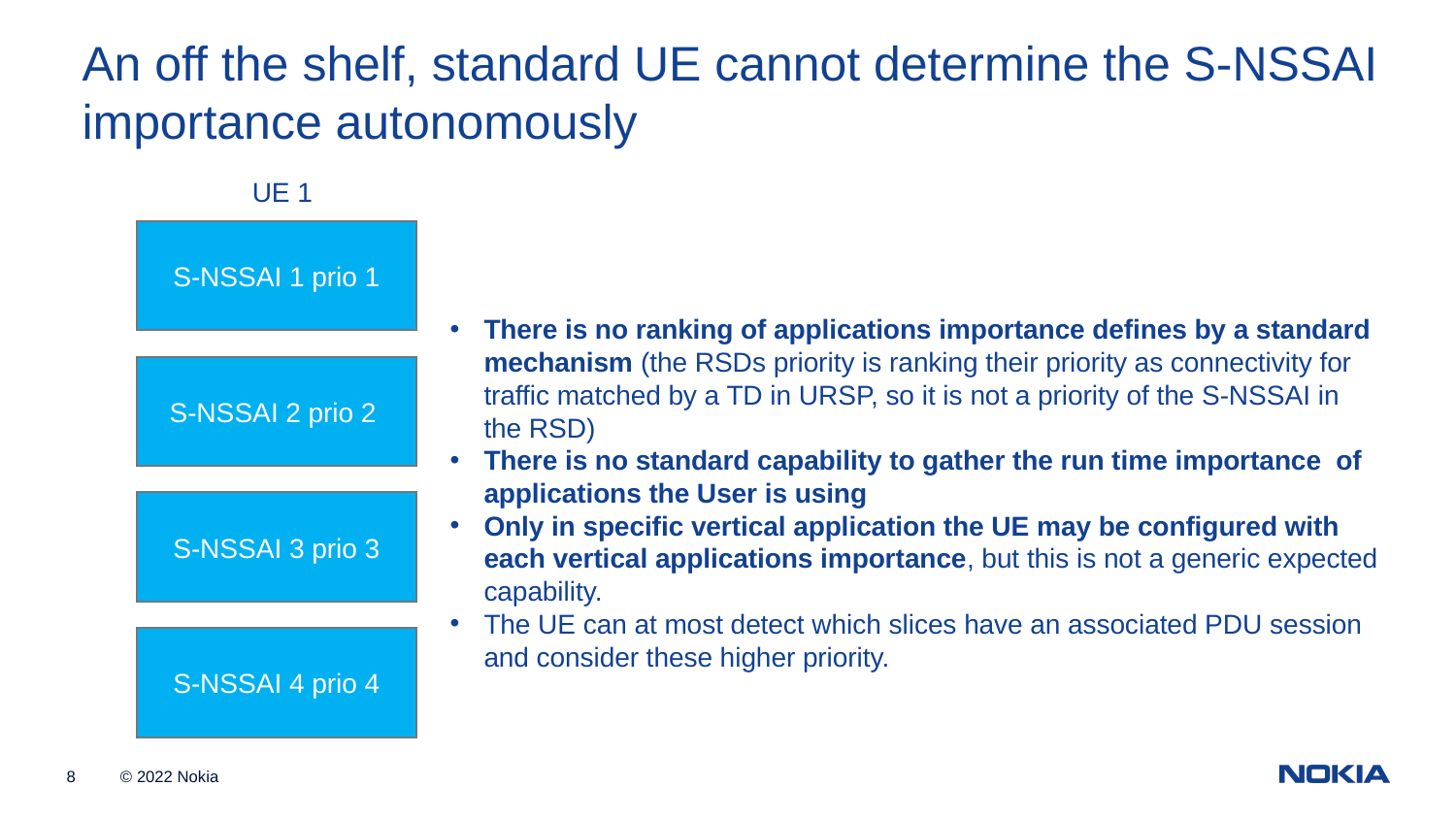

An off the shelf, standard UE cannot determine the S-NSSAI importance autonomously

UE 1
S-NSSAI 1 prio 1
There is no ranking of applications importance defines by a standard mechanism (the RSDs priority is ranking their priority as connectivity for traffic matched by a TD in URSP, so it is not a priority of the S-NSSAI in the RSD)
There is no standard capability to gather the run time importance  of applications the User is using
Only in specific vertical application the UE may be configured with each vertical applications importance, but this is not a generic expected capability.
The UE can at most detect which slices have an associated PDU session and consider these higher priority.
S-NSSAI 2 prio 2
S-NSSAI 3 prio 3
S-NSSAI 4 prio 4